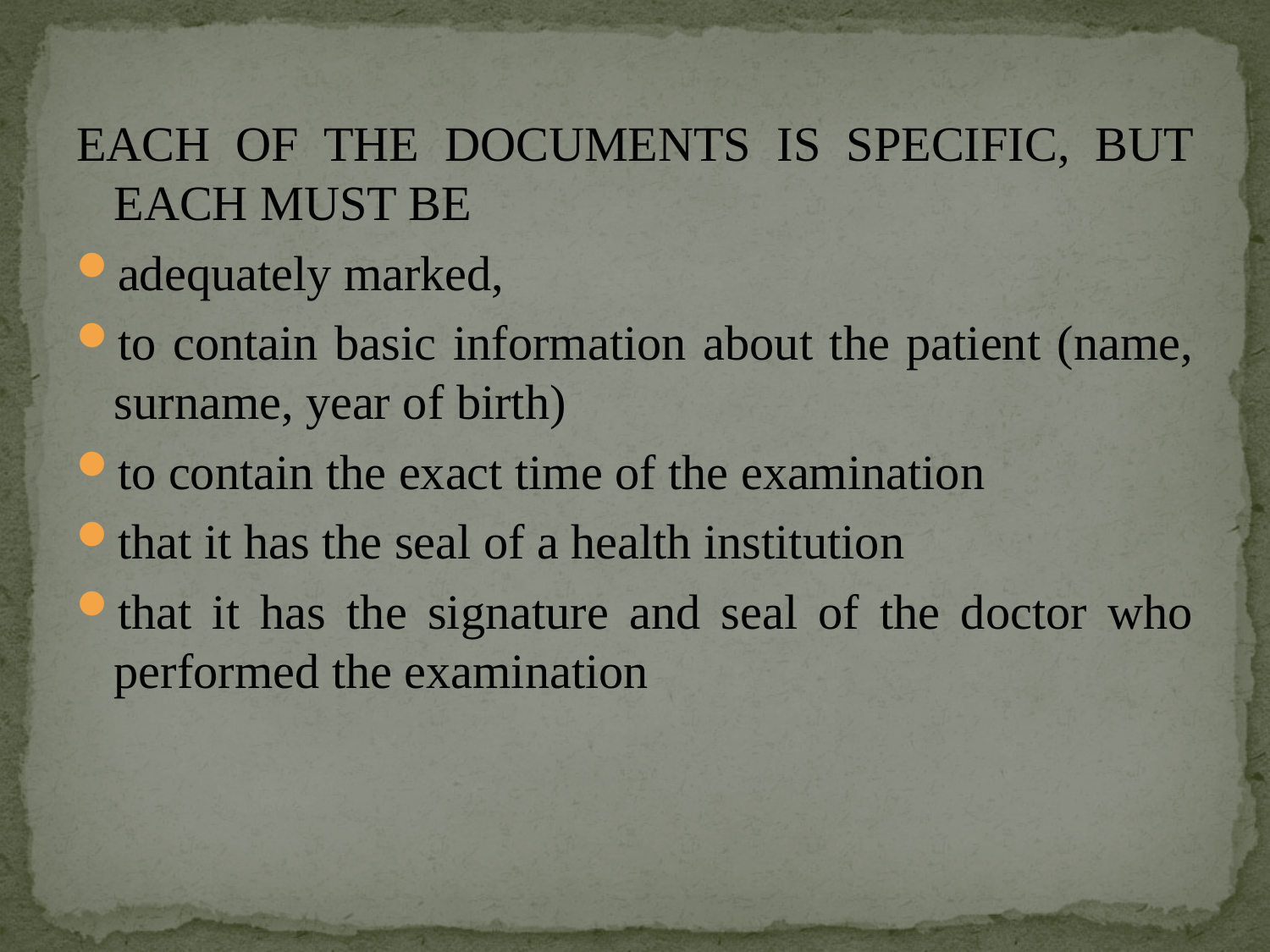

EACH OF THE DOCUMENTS IS SPECIFIC, BUT EACH MUST BE
adequately marked,
to contain basic information about the patient (name, surname, year of birth)
to contain the exact time of the examination
that it has the seal of a health institution
that it has the signature and seal of the doctor who performed the examination